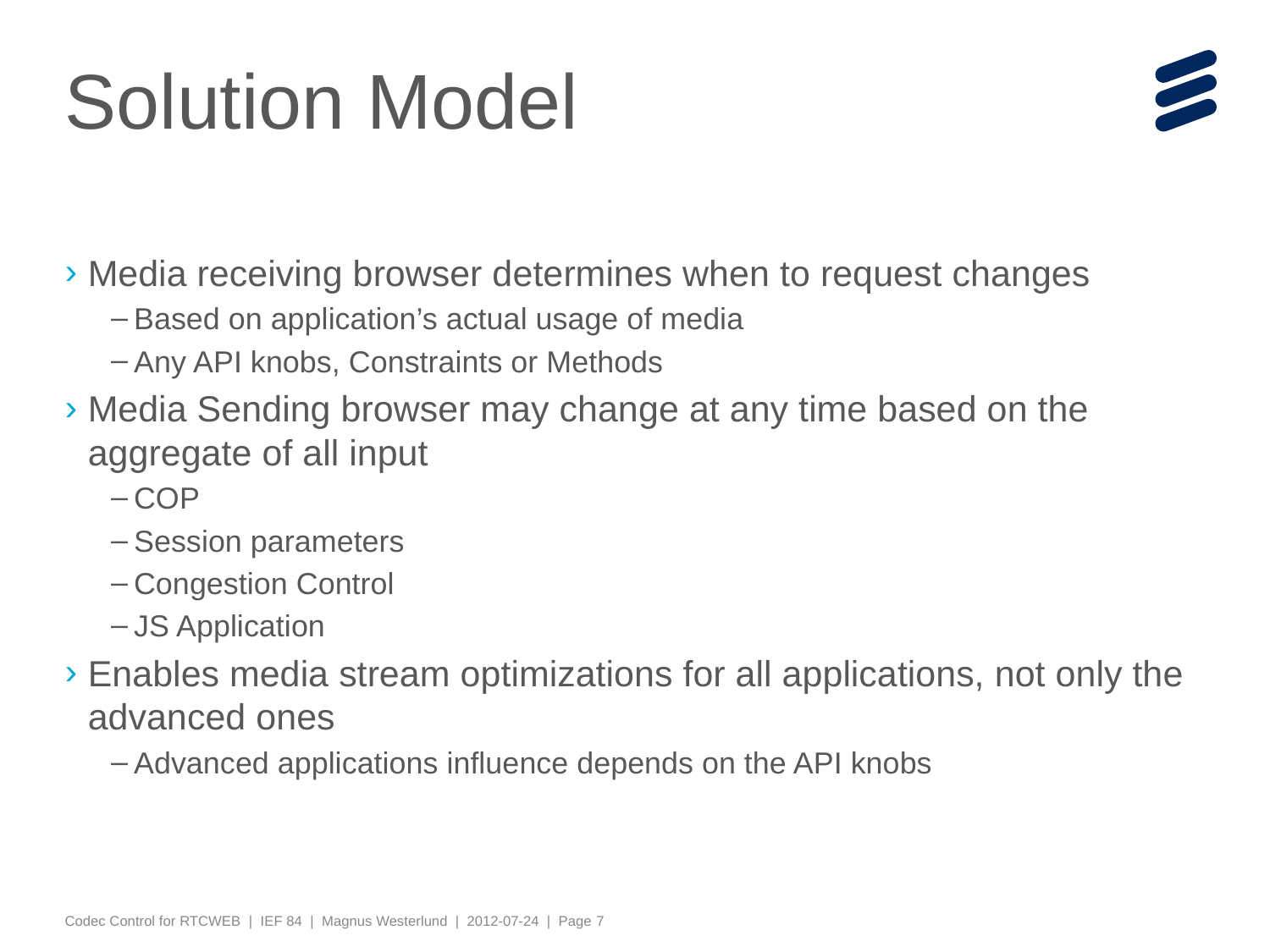

# Solution Model
Media receiving browser determines when to request changes
Based on application’s actual usage of media
Any API knobs, Constraints or Methods
Media Sending browser may change at any time based on the aggregate of all input
COP
Session parameters
Congestion Control
JS Application
Enables media stream optimizations for all applications, not only the advanced ones
Advanced applications influence depends on the API knobs